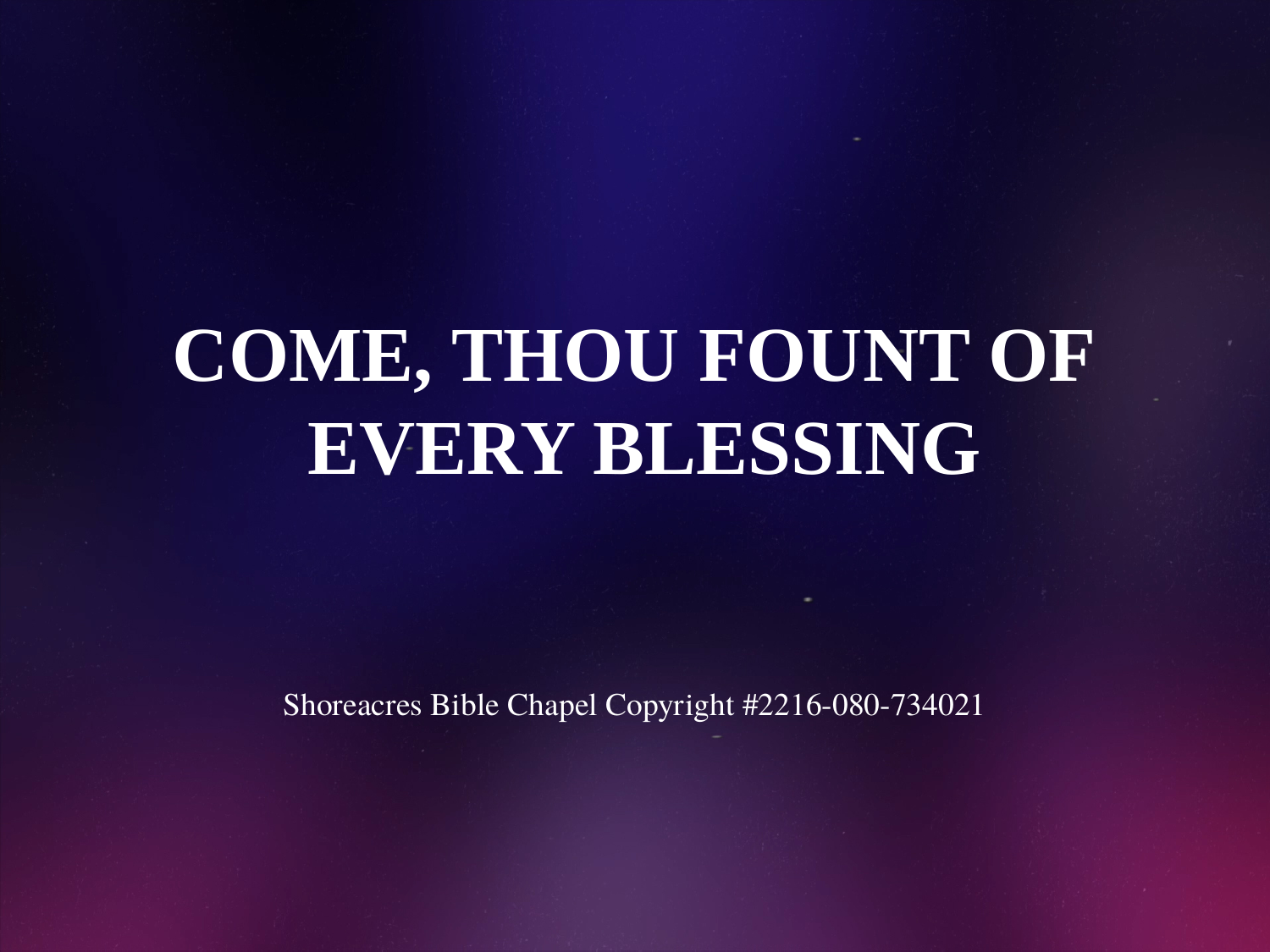

# COME, THOU FOUNT OF EVERY BLESSING
Shoreacres Bible Chapel Copyright #2216-080-734021